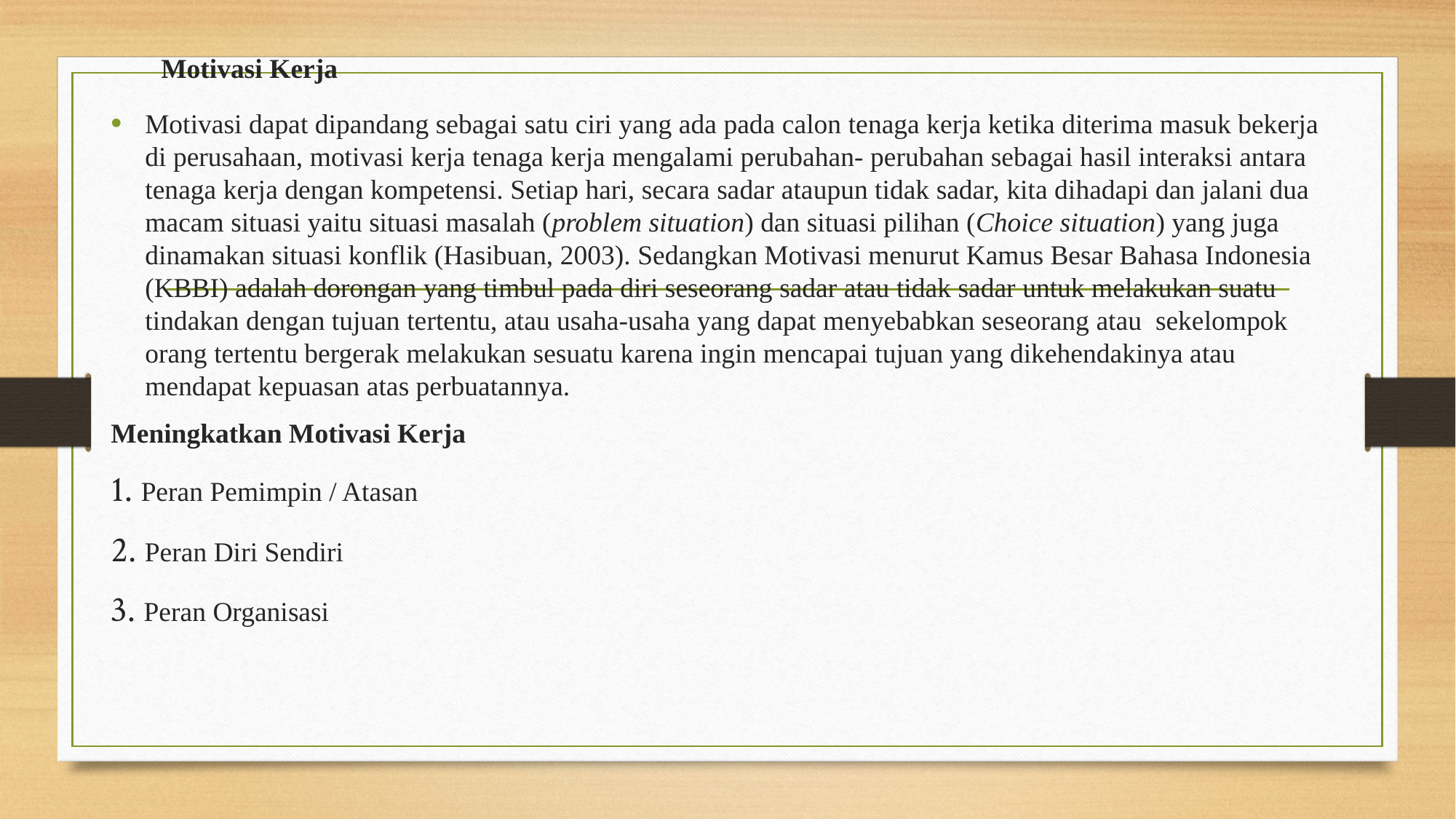

# Motivasi Kerja
Motivasi dapat dipandang sebagai satu ciri yang ada pada calon tenaga kerja ketika diterima masuk bekerja di perusahaan, motivasi kerja tenaga kerja mengalami perubahan- perubahan sebagai hasil interaksi antara tenaga kerja dengan kompetensi. Setiap hari, secara sadar ataupun tidak sadar, kita dihadapi dan jalani dua macam situasi yaitu situasi masalah (problem situation) dan situasi pilihan (Choice situation) yang juga dinamakan situasi konflik (Hasibuan, 2003). Sedangkan Motivasi menurut Kamus Besar Bahasa Indonesia (KBBI) adalah dorongan yang timbul pada diri seseorang sadar atau tidak sadar untuk melakukan suatu tindakan dengan tujuan tertentu, atau usaha-usaha yang dapat menyebabkan seseorang atau  sekelompok orang tertentu bergerak melakukan sesuatu karena ingin mencapai tujuan yang dikehendakinya atau mendapat kepuasan atas perbuatannya.
Meningkatkan Motivasi Kerja
1. Peran Pemimpin / Atasan
2. Peran Diri Sendiri
3. Peran Organisasi